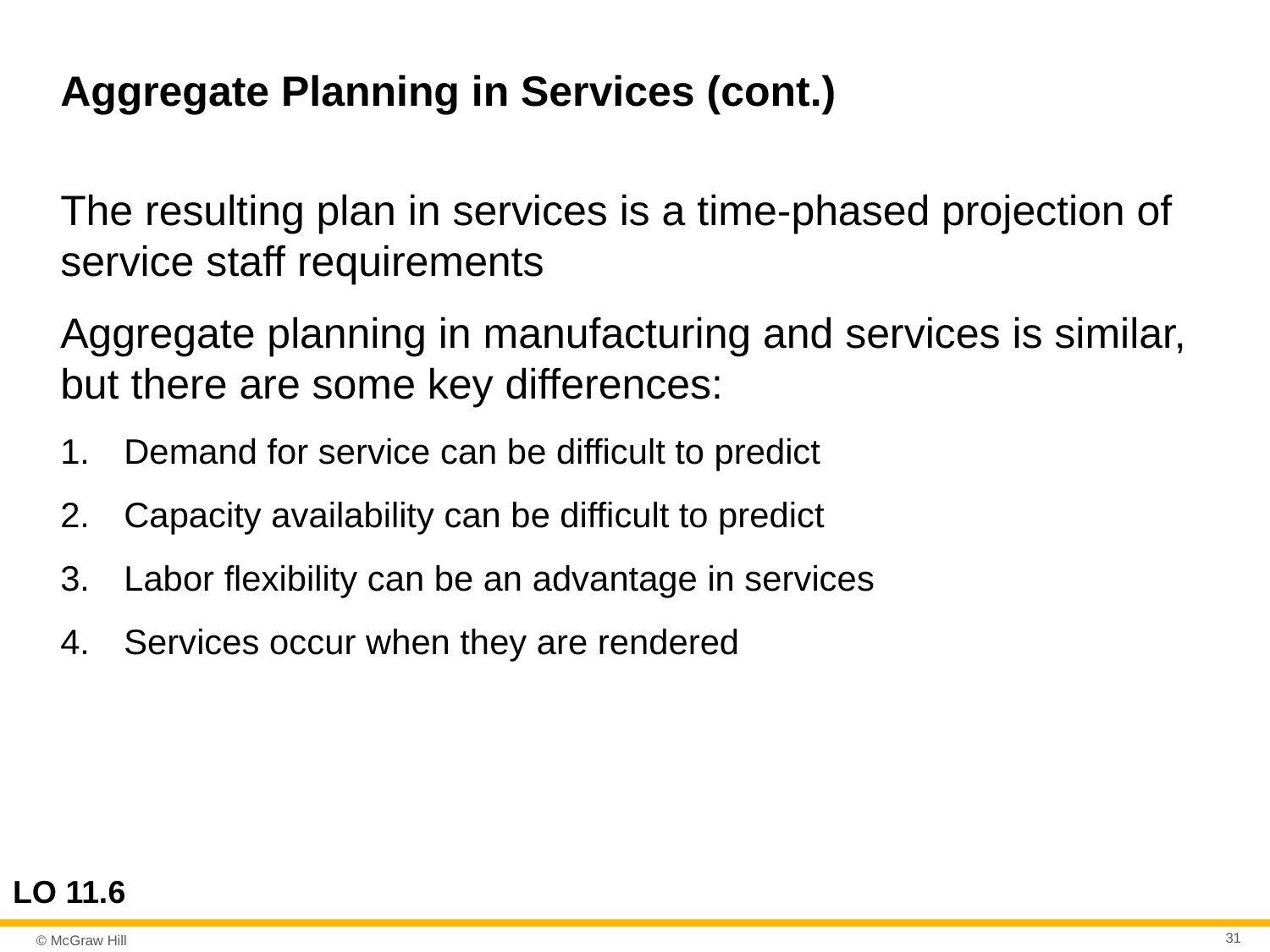

# Aggregate Planning in Services (cont.)
The resulting plan in services is a time-phased projection of service staff requirements
Aggregate planning in manufacturing and services is similar, but there are some key differences:
Demand for service can be difficult to predict
Capacity availability can be difficult to predict
Labor flexibility can be an advantage in services
Services occur when they are rendered
LO 11.6